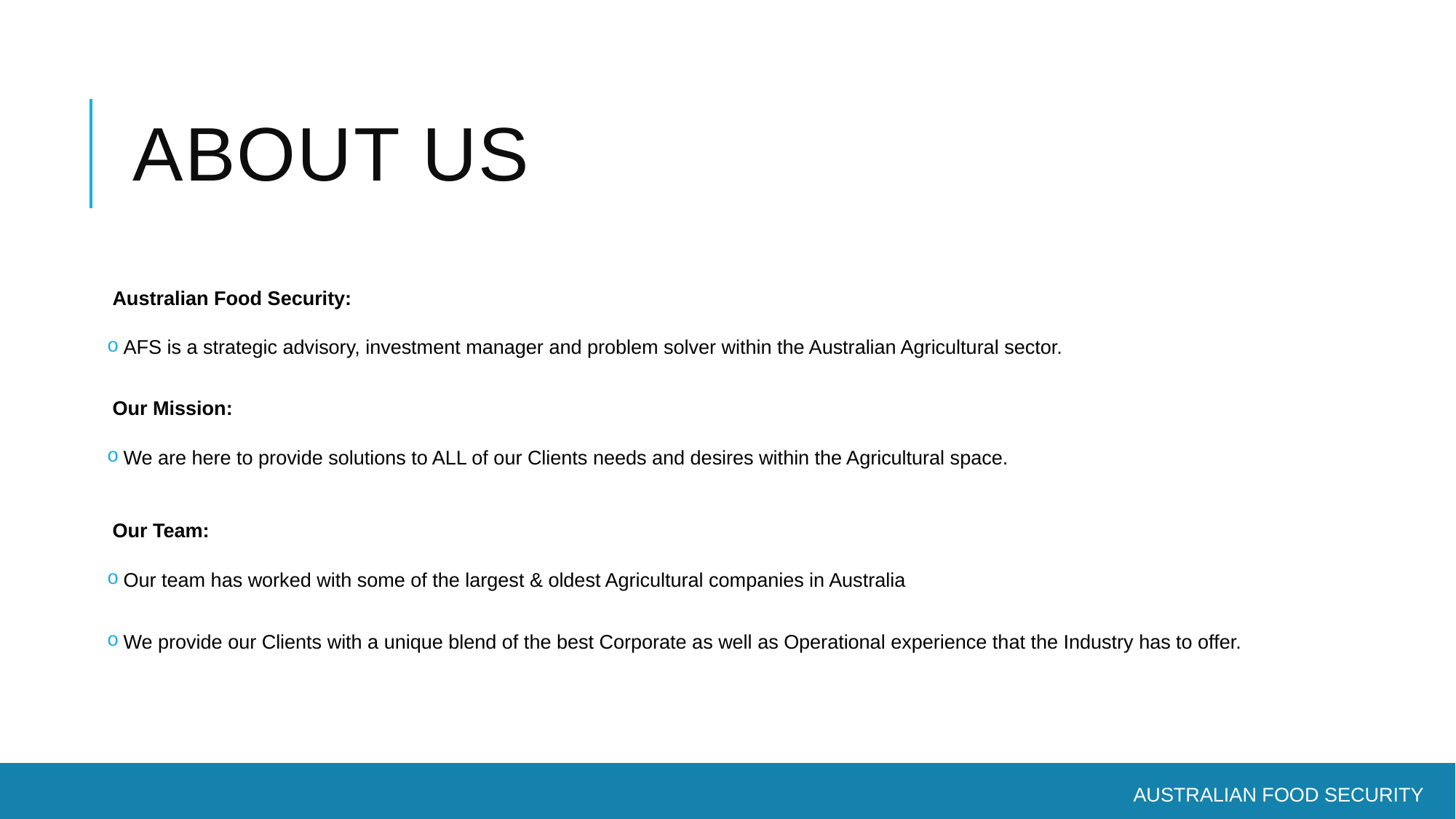

# About US

Australian Food Security:

AFS is a strategic advisory, investment manager and problem solver within the Australian Agricultural sector.

Our Mission:

We are here to provide solutions to ALL of our Clients needs and desires within the Agricultural space.

Our Team:

Our team has worked with some of the largest & oldest Agricultural companies in Australia

We provide our Clients with a unique blend of the best Corporate as well as Operational experience that the Industry has to offer.

     AUSTRALIAN FOOD SECURITY

     AUSTRALIAN FOOD SECURITY